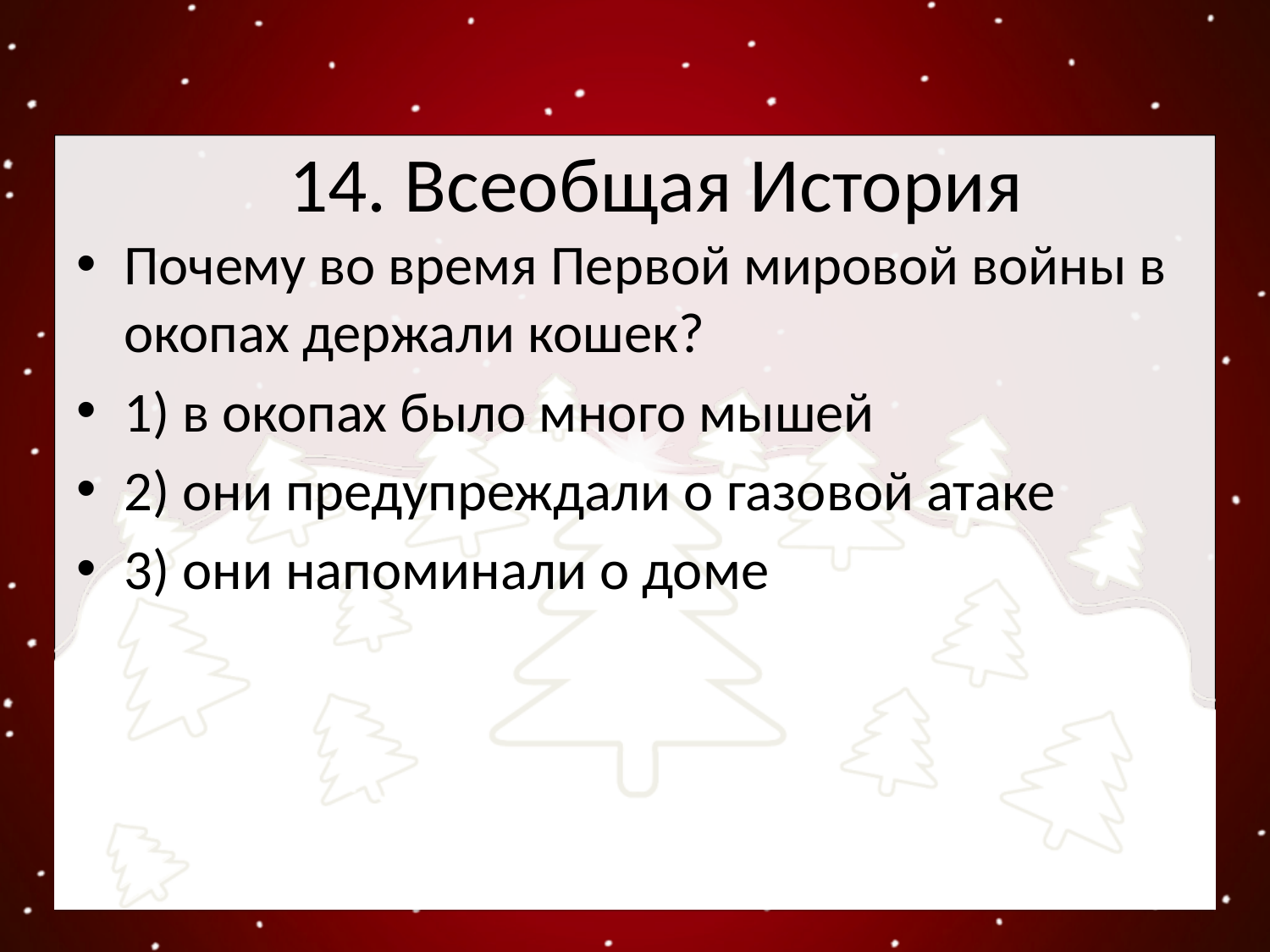

# 14. Всеобщая История
Почему во время Первой мировой войны в окопах держали кошек?
1) в окопах было много мышей
2) они предупреждали о газовой атаке
3) они напоминали о доме